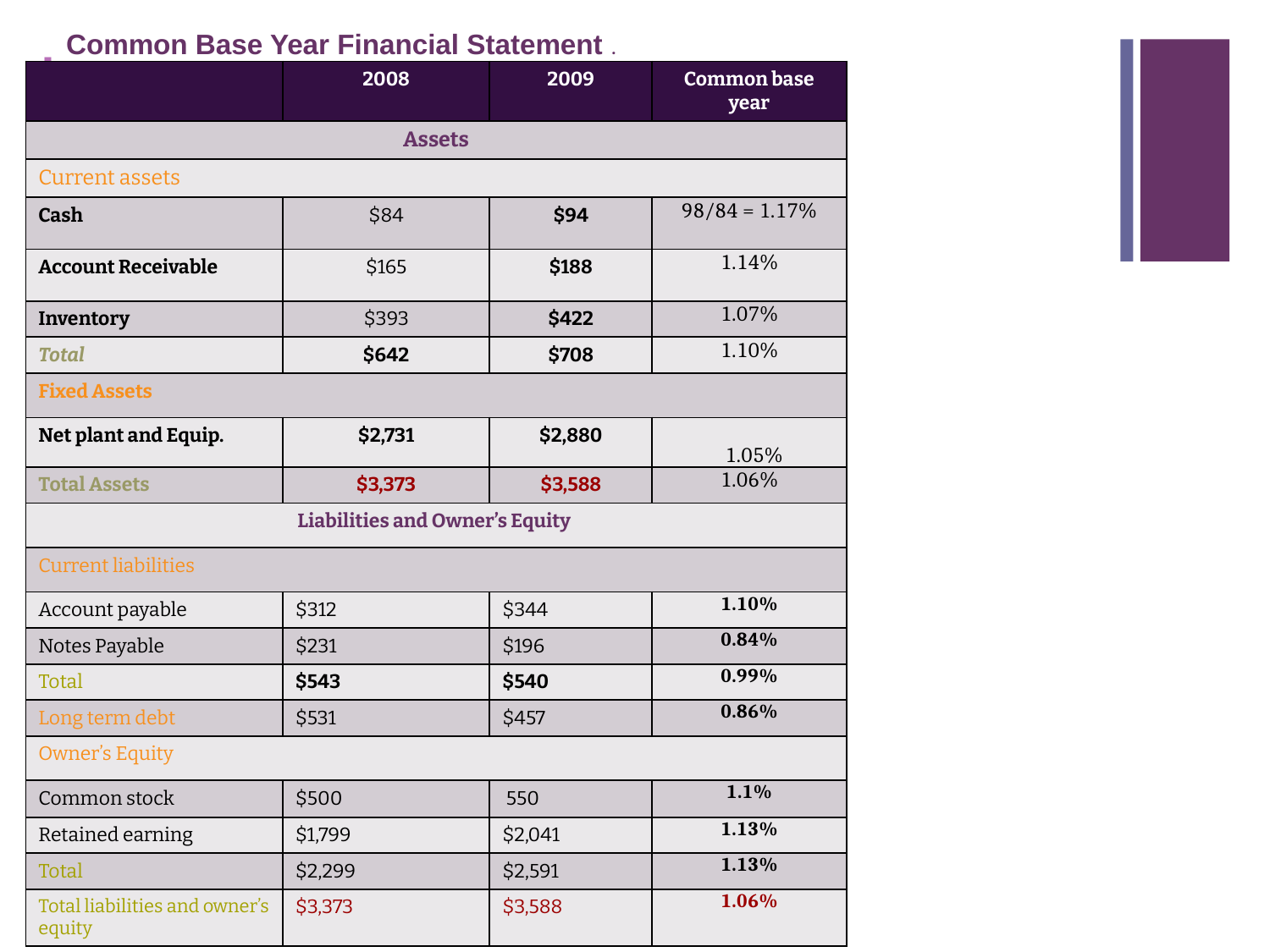

# Common Base Year Financial Statement .
|  | 2008 | 2009 | Common base year |
| --- | --- | --- | --- |
| Assets |  |  |  |
| Current assets |  |  |  |
| Cash | $84 | $94 | 98/84 = 1.17% |
| Account Receivable | $165 | $188 | 1.14% |
| Inventory | $393 | $422 | 1.07% |
| Total | $642 | $708 | 1.10% |
| Fixed Assets |  |  |  |
| Net plant and Equip. | $2,731 | $2,880 | 1.05% |
| Total Assets | $3,373 | $3,588 | 1.06% |
| Liabilities and Owner’s Equity |  |  |  |
| Current liabilities |  |  |  |
| Account payable | $312 | $344 | 1.10% |
| Notes Payable | $231 | $196 | 0.84% |
| Total | $543 | $540 | 0.99% |
| Long term debt | $531 | $457 | 0.86% |
| Owner’s Equity |  |  |  |
| Common stock | $500 | 550 | 1.1% |
| Retained earning | $1,799 | $2,041 | 1.13% |
| Total | $2,299 | $2,591 | 1.13% |
| Total liabilities and owner’s equity | $3,373 | $3,588 | 1.06% |
|  |
| --- |